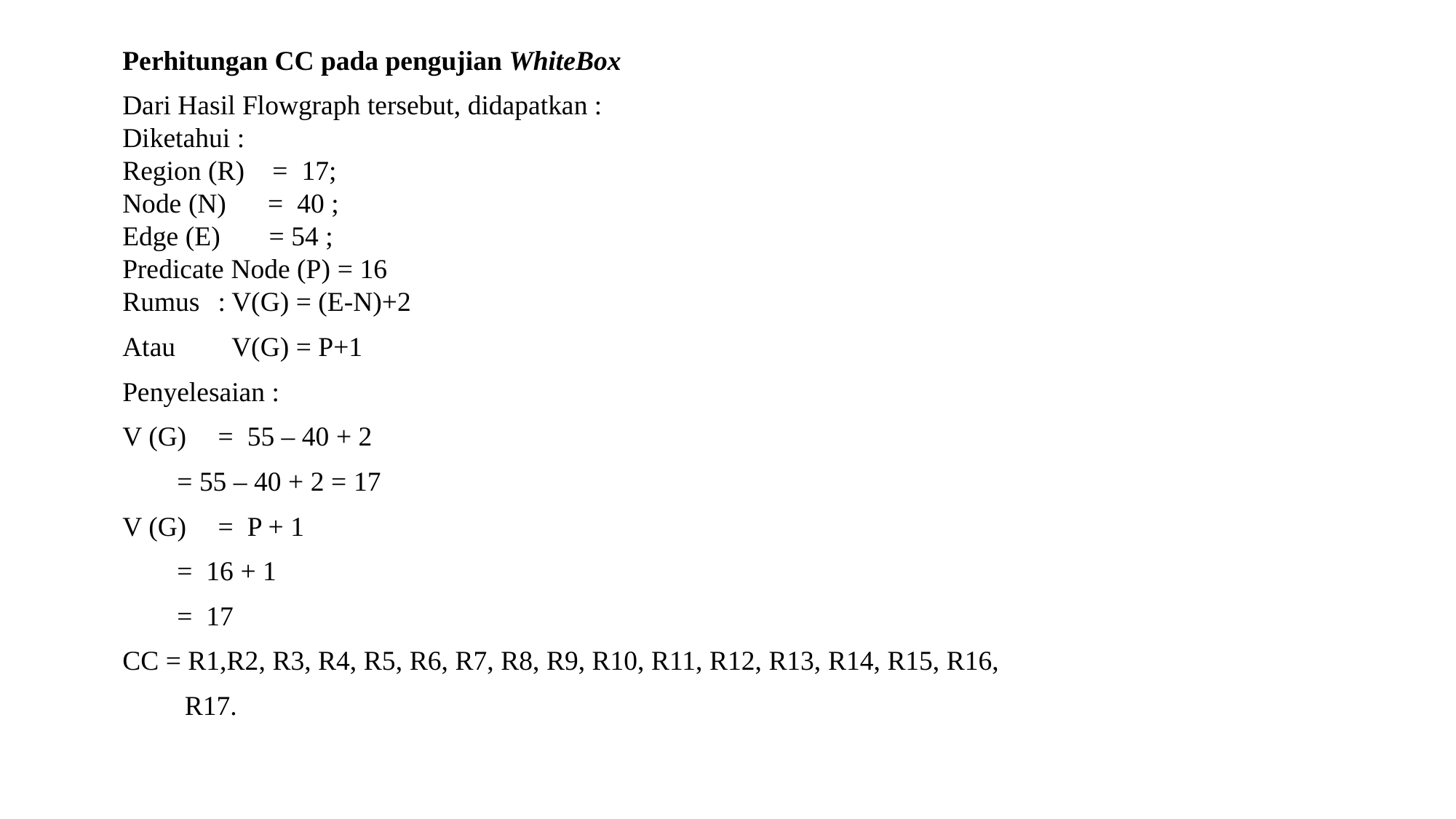

Perhitungan CC pada pengujian WhiteBox
Dari Hasil Flowgraph tersebut, didapatkan :
Diketahui :
Region (R)    =  17;
Node (N)      =  40 ;
Edge (E)       = 54 ;
Predicate Node (P) = 16
Rumus	:	V(G) = (E-N)+2
Atau		V(G) = P+1
Penyelesaian :
V (G)	=  55 – 40 + 2
	= 55 – 40 + 2 = 17
V (G)	=  P + 1
	=  16 + 1
	=  17
CC = R1,R2, R3, R4, R5, R6, R7, R8, R9, R10, R11, R12, R13, R14, R15, R16,
         R17.